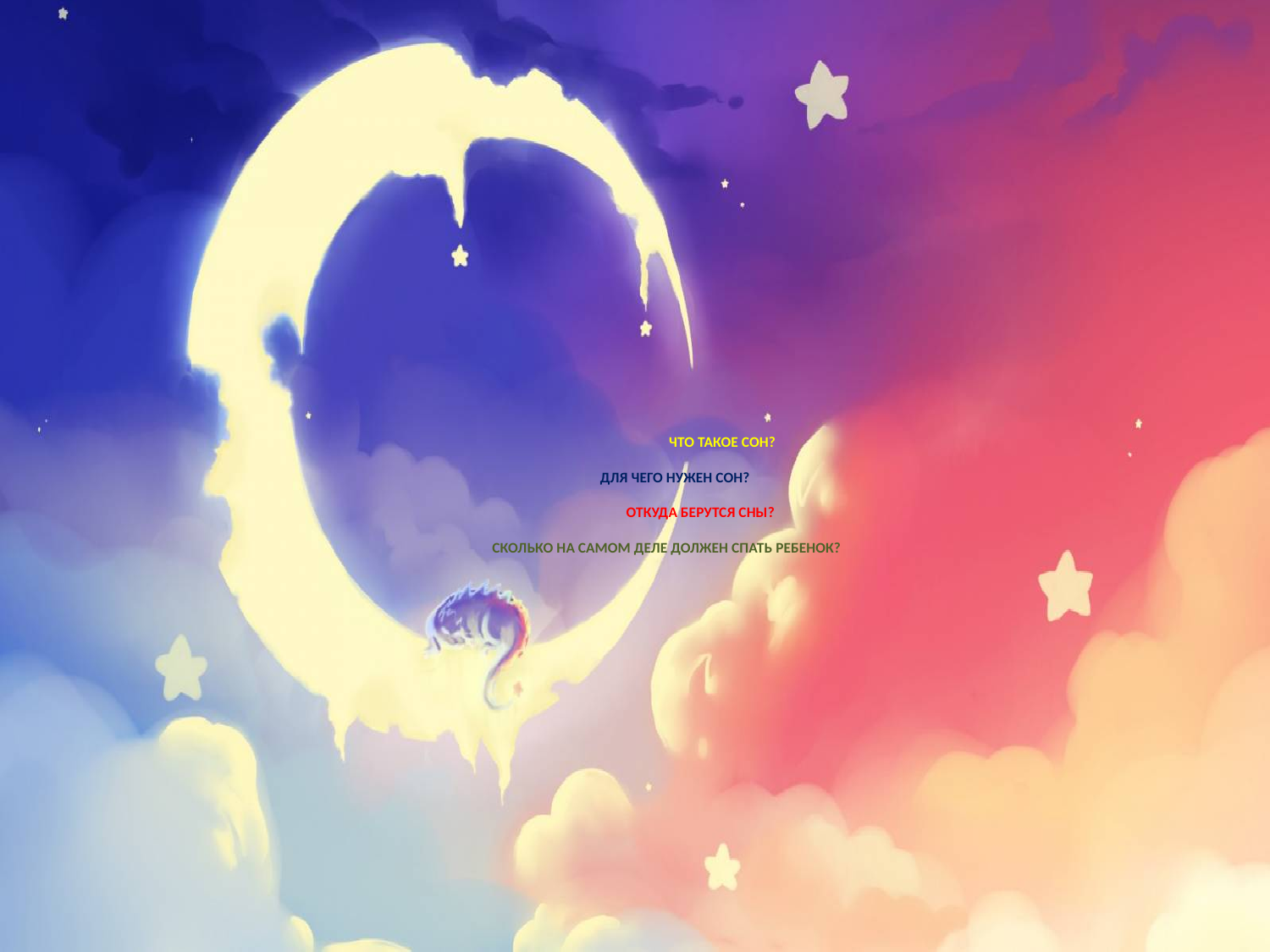

# ЧТО ТАКОЕ СОН? ДЛЯ ЧЕГО НУЖЕН СОН? ОТКУДА БЕРУТСЯ СНЫ? СКОЛЬКО НА САМОМ ДЕЛЕ ДОЛЖЕН СПАТЬ РЕБЕНОК?